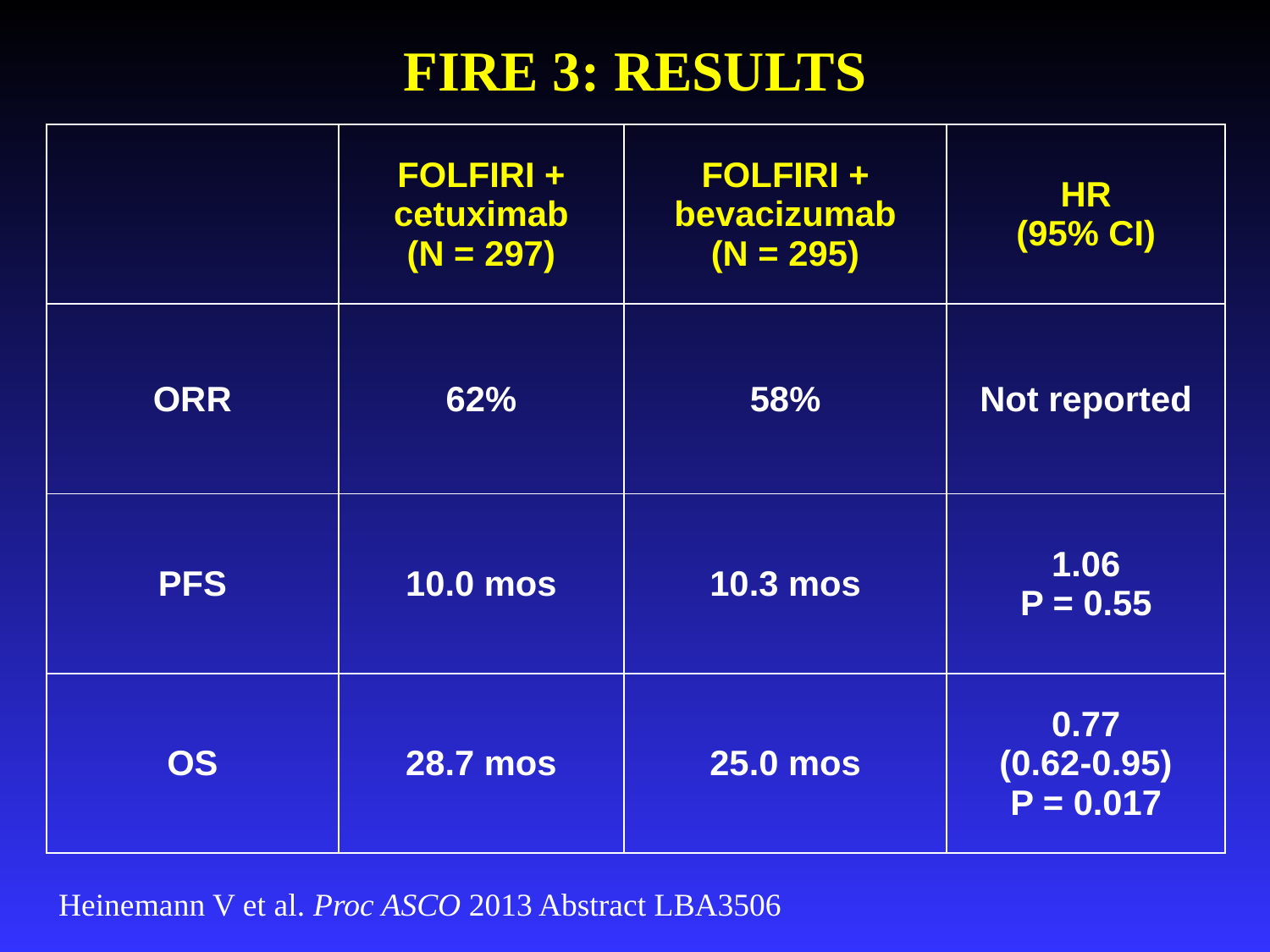

FIRE 3: RESULTS
|  | FOLFIRI + cetuximab (N = 297) | FOLFIRI + bevacizumab (N = 295) | HR (95% CI) |
| --- | --- | --- | --- |
| ORR | 62% | 58% | Not reported |
| PFS | 10.0 mos | 10.3 mos | 1.06 P = 0.55 |
| OS | 28.7 mos | 25.0 mos | 0.77 (0.62-0.95) P = 0.017 |
Heinemann V et al. Proc ASCO 2013 Abstract LBA3506